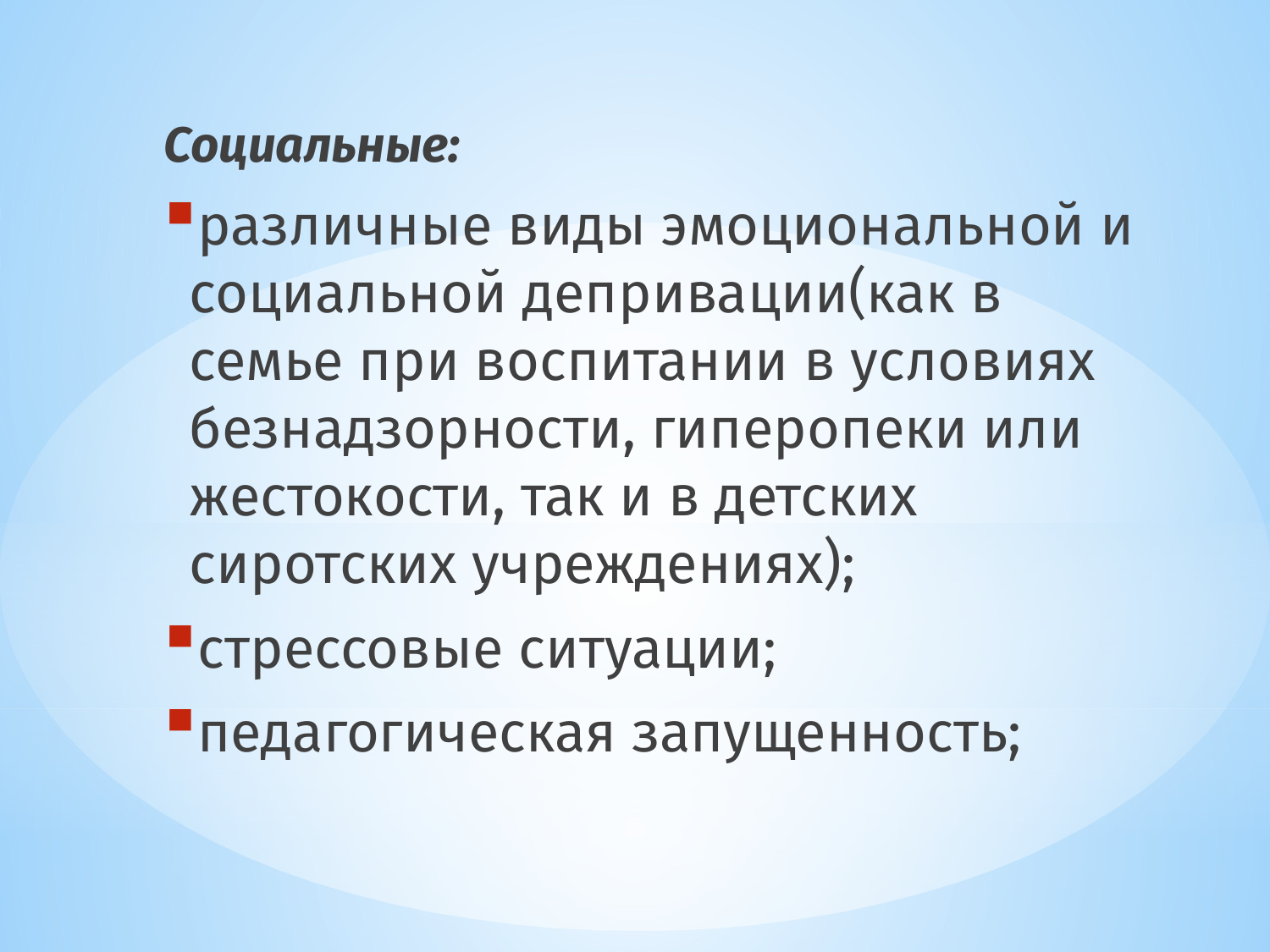

Социальные:
различные виды эмоциональной и социальной депривации(как в семье при воспитании в условиях безнадзорности, гиперопеки или жестокости, так и в детских сиротских учреждениях);
стрессовые ситуации;
педагогическая запущенность;